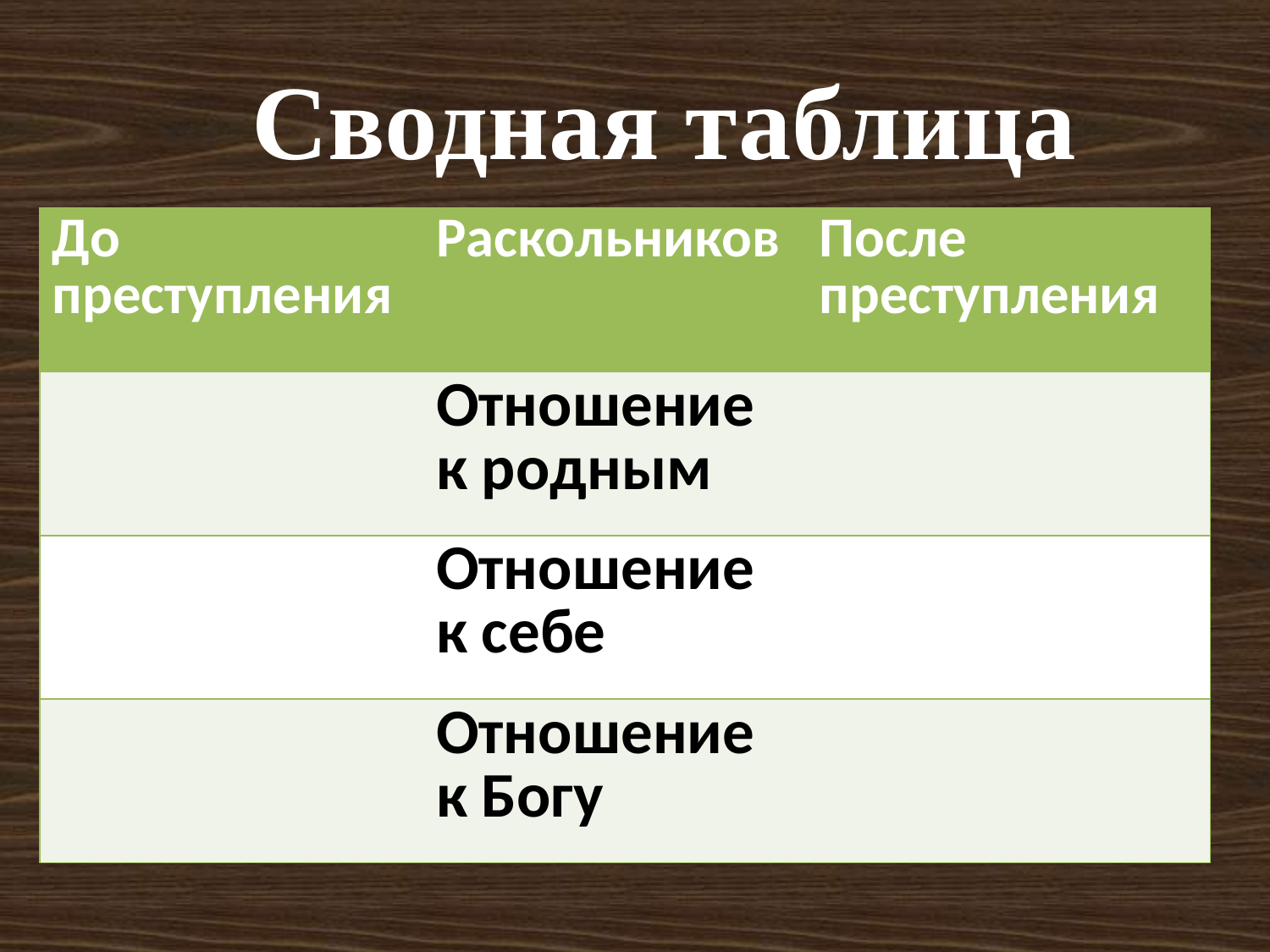

# Сводная таблица
| До преступления | Раскольников | После преступления |
| --- | --- | --- |
|  | Отношение к родным |  |
|  | Отношение к себе |  |
|  | Отношение к Богу |  |